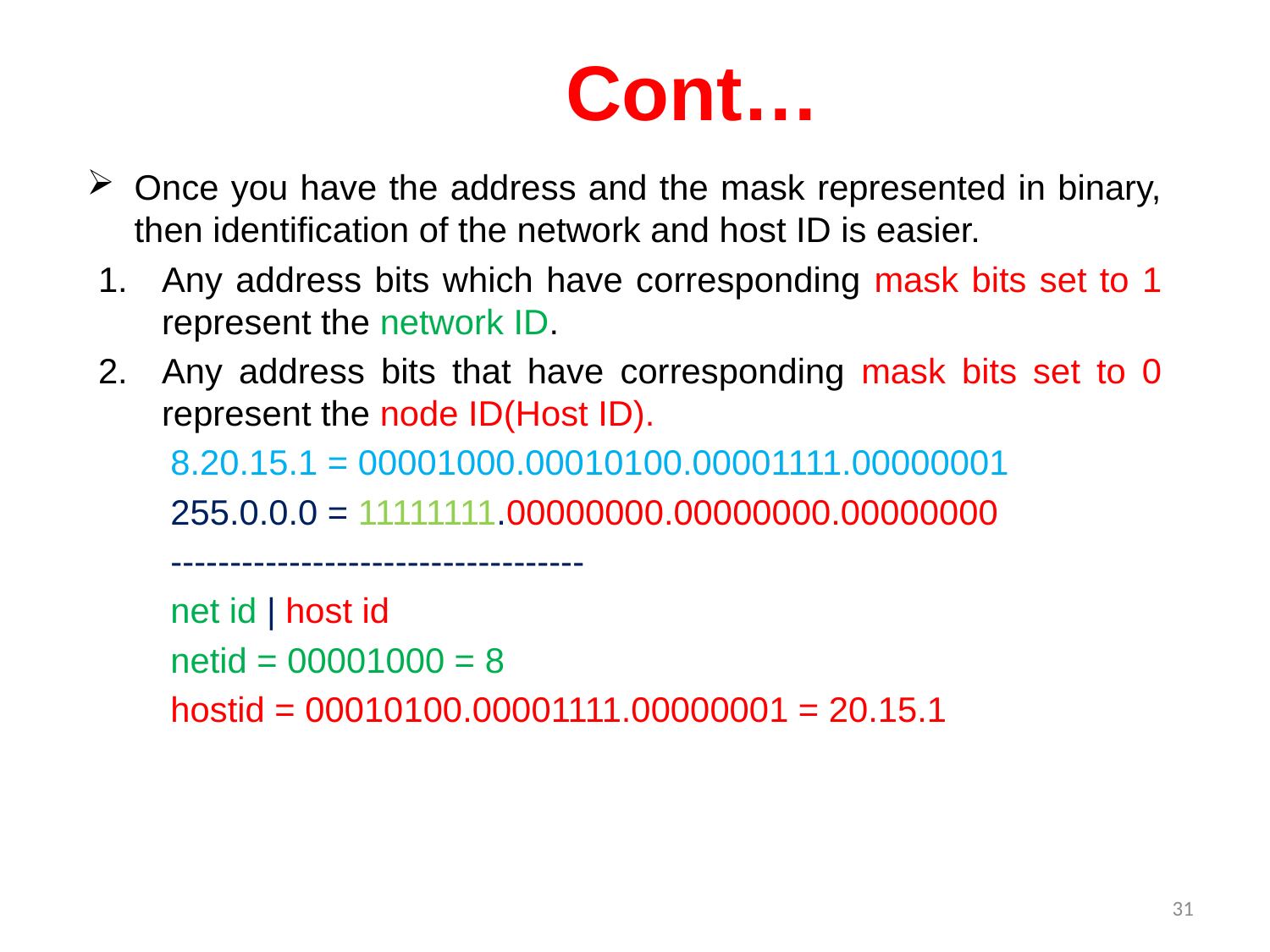

# Cont…
Once you have the address and the mask represented in binary, then identification of the network and host ID is easier.
Any address bits which have corresponding mask bits set to 1 represent the network ID.
Any address bits that have corresponding mask bits set to 0 represent the node ID(Host ID).
8.20.15.1 = 00001000.00010100.00001111.00000001
255.0.0.0 = 11111111.00000000.00000000.00000000
-----------------------------------
net id | host id
netid = 00001000 = 8
hostid = 00010100.00001111.00000001 = 20.15.1
31